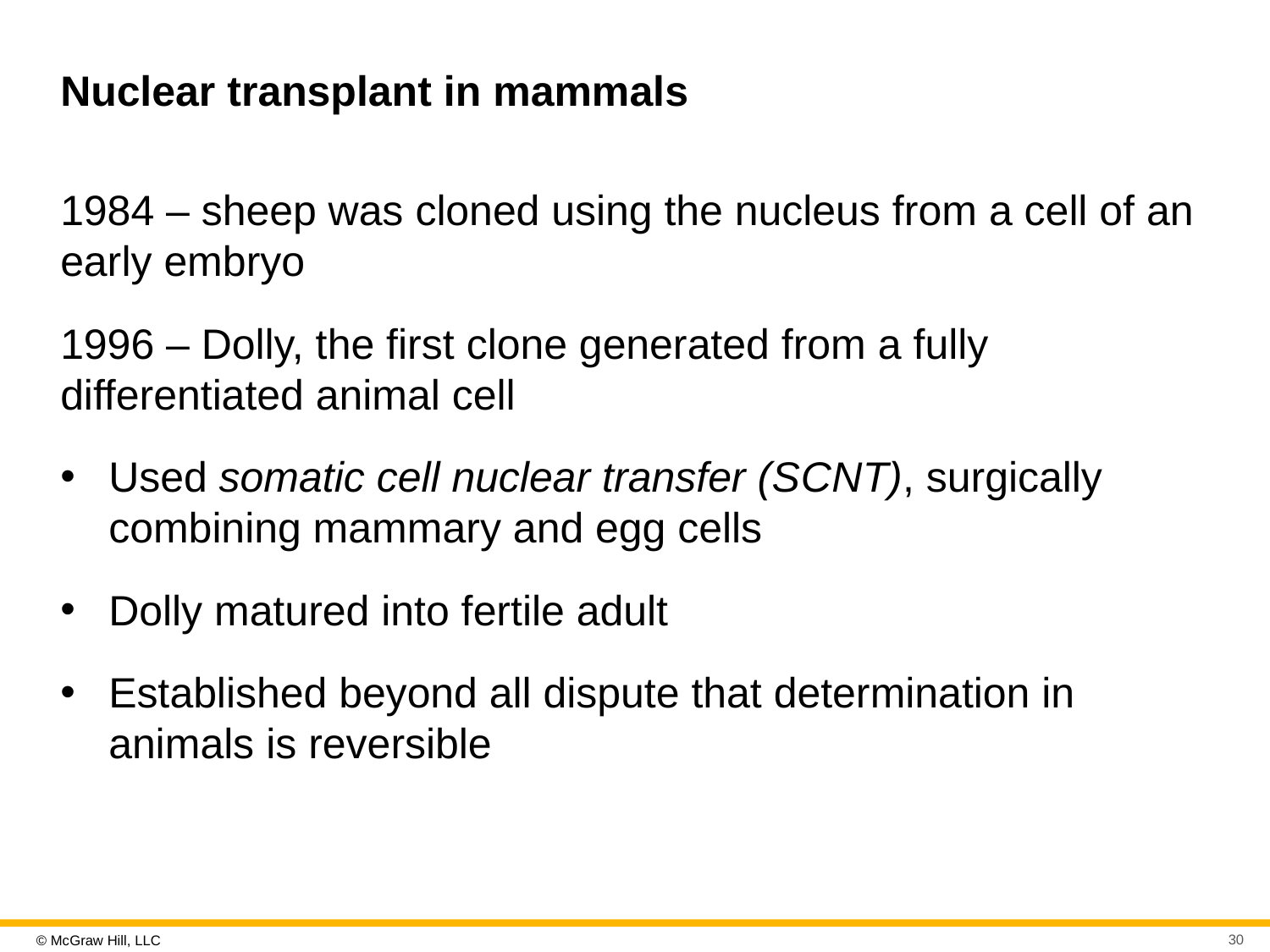

# Nuclear transplant in mammals
1984 – sheep was cloned using the nucleus from a cell of an early embryo
1996 – Dolly, the first clone generated from a fully differentiated animal cell
Used somatic cell nuclear transfer (S C N T), surgically combining mammary and egg cells
Dolly matured into fertile adult
Established beyond all dispute that determination in animals is reversible
30